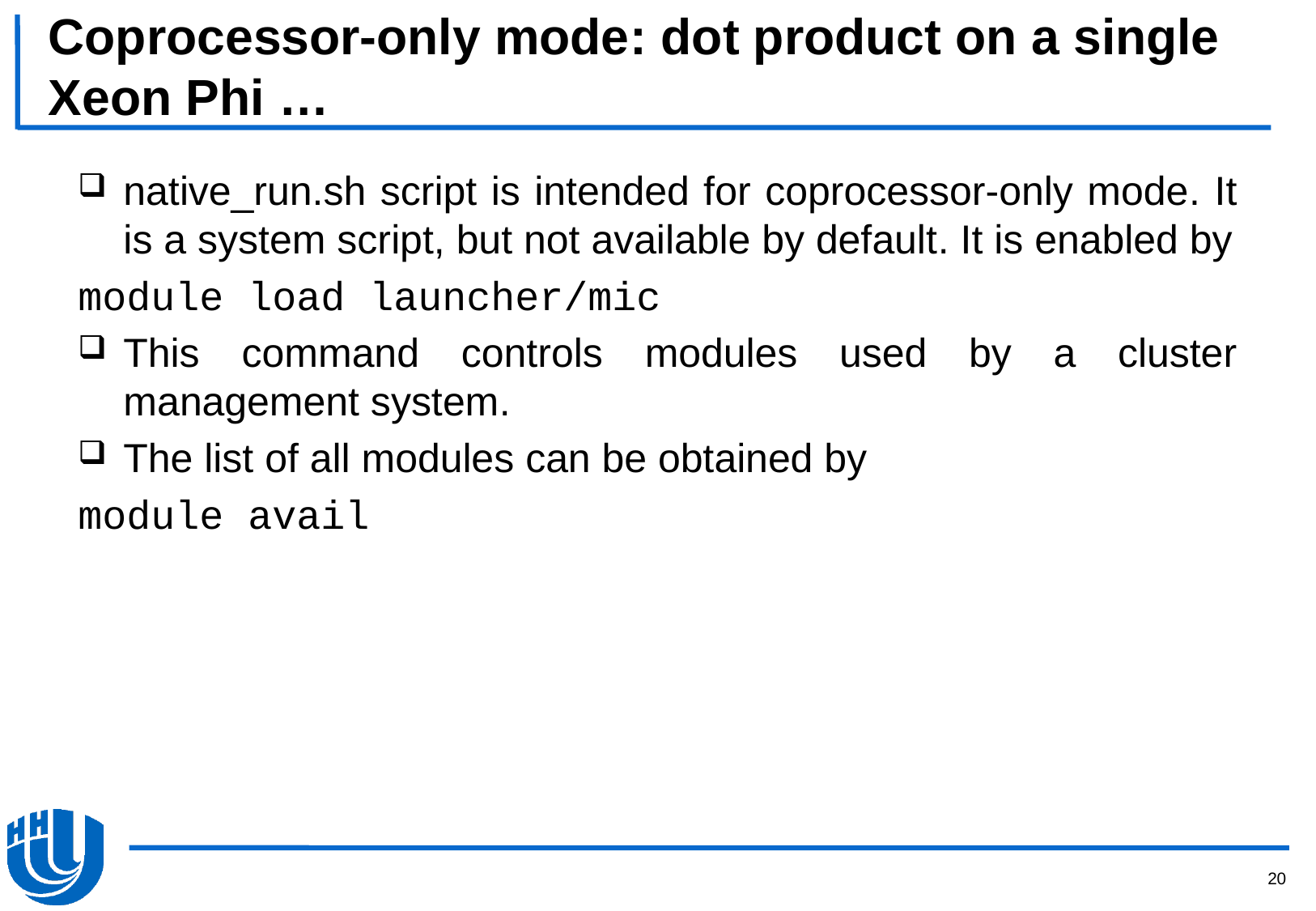

# Coprocessor-only mode: dot product on a single Xeon Phi …
native_run.sh script is intended for coprocessor-only mode. It is a system script, but not available by default. It is enabled by
module load launcher/mic
This command controls modules used by a cluster management system.
The list of all modules can be obtained by
module avail
20